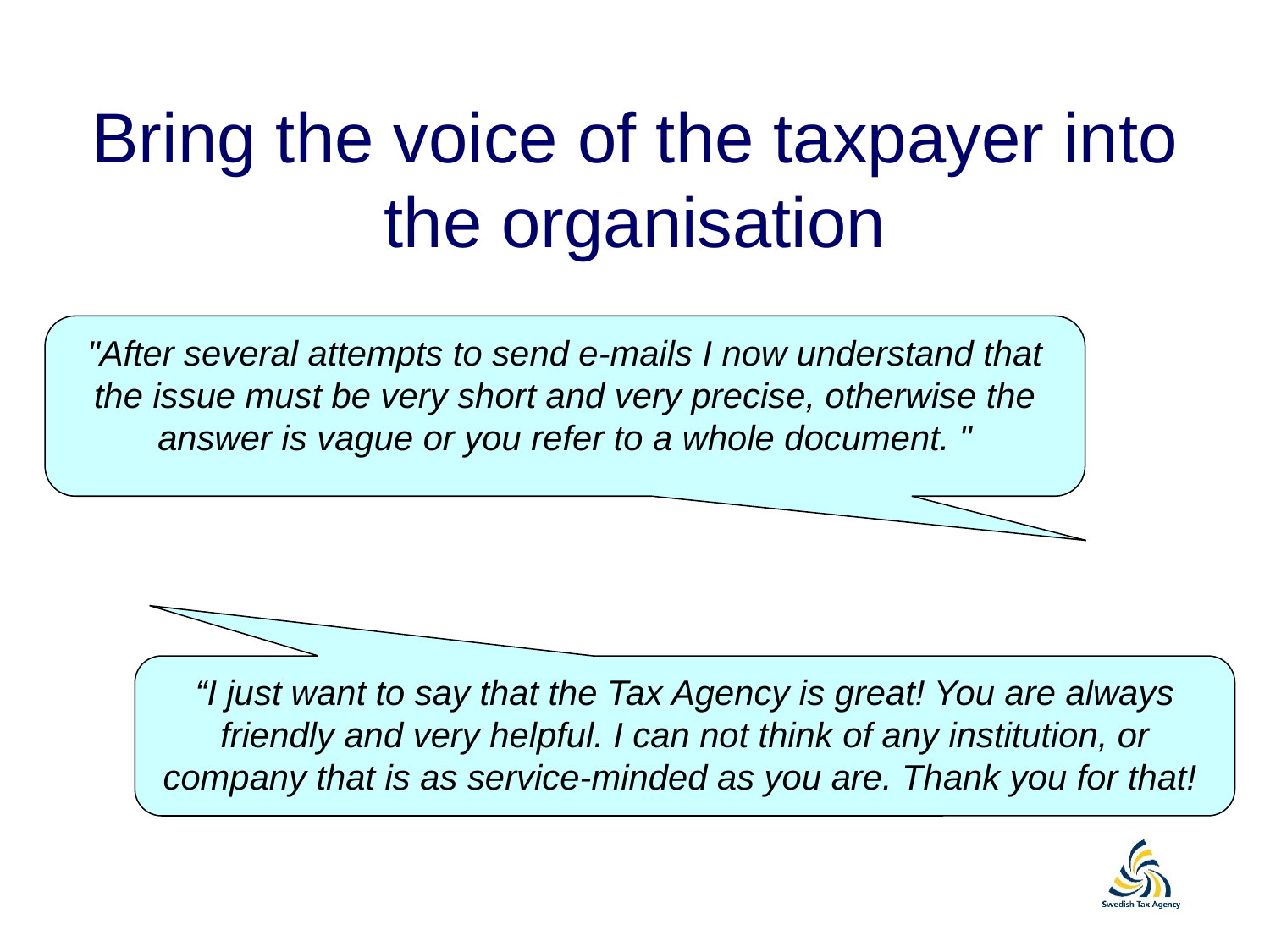

Bring the voice of the taxpayer into the organisation
"After several attempts to send e-mails I now understand that the issue must be very short and very precise, otherwise the answer is vague or you refer to a whole document. "
“I just want to say that the Tax Agency is great! You are always friendly and very helpful. I can not think of any institution, or company that is as service-minded as you are. Thank you for that!